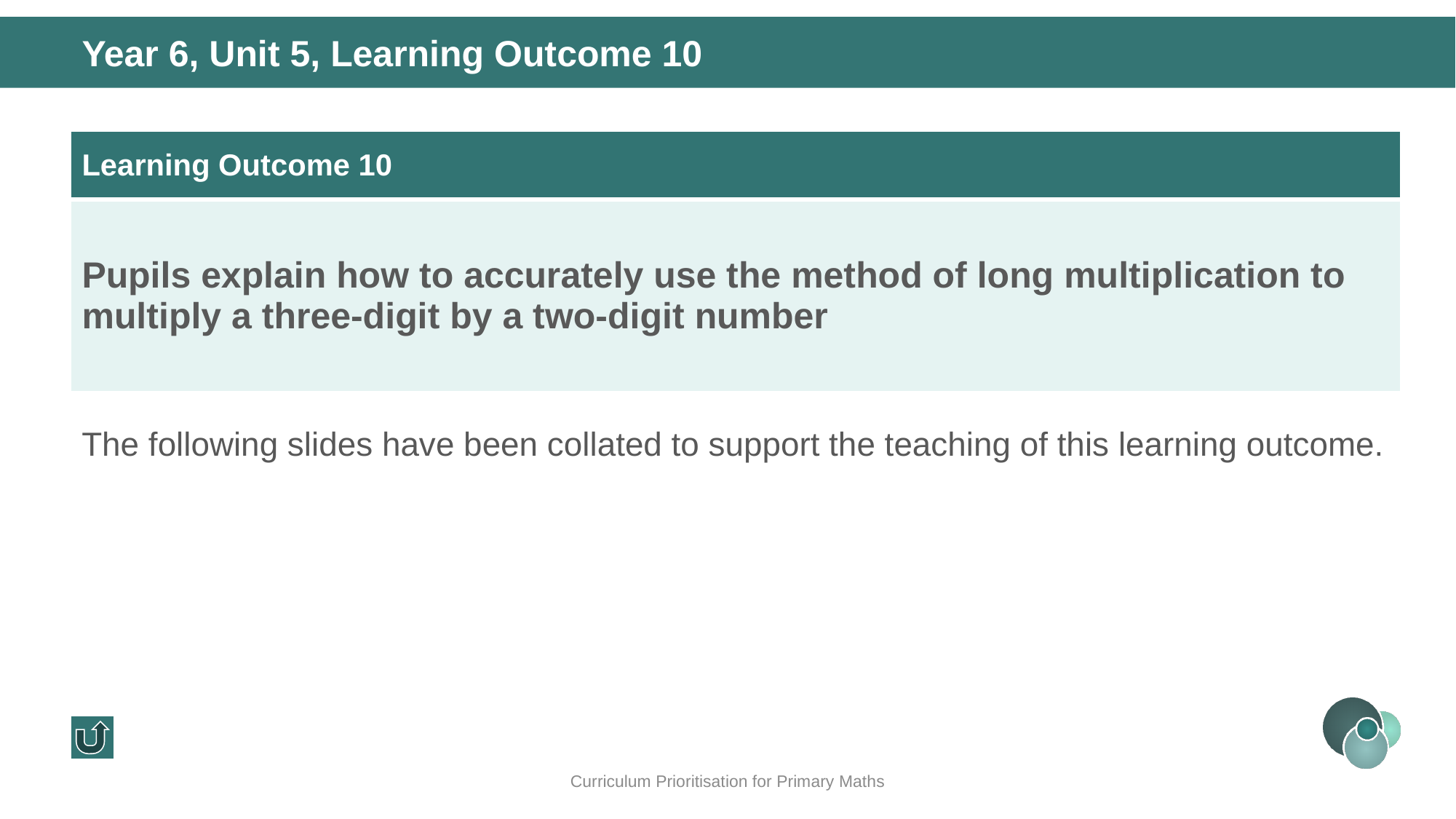

Year 6, Unit 5, Learning Outcome 10
| Learning Outcome 10 |
| --- |
| Pupils explain how to accurately use the method of long multiplication to multiply a three-digit by a two-digit number |
The following slides have been collated to support the teaching of this learning outcome.

Curriculum Prioritisation for Primary Maths